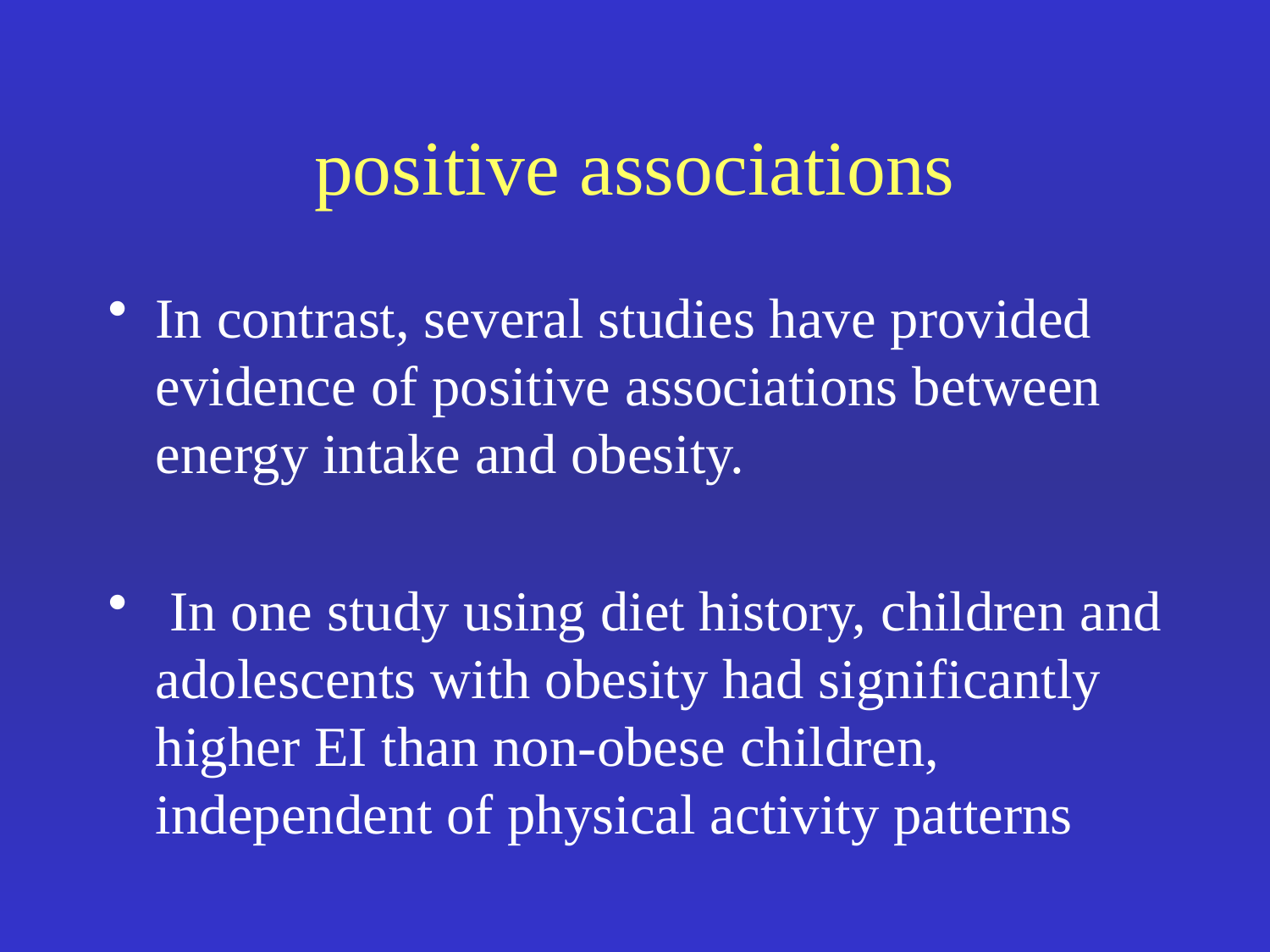

# positive associations
In contrast, several studies have provided evidence of positive associations between energy intake and obesity.

 In one study using diet history, children and adolescents with obesity had significantly higher EI than non-obese children, independent of physical activity patterns